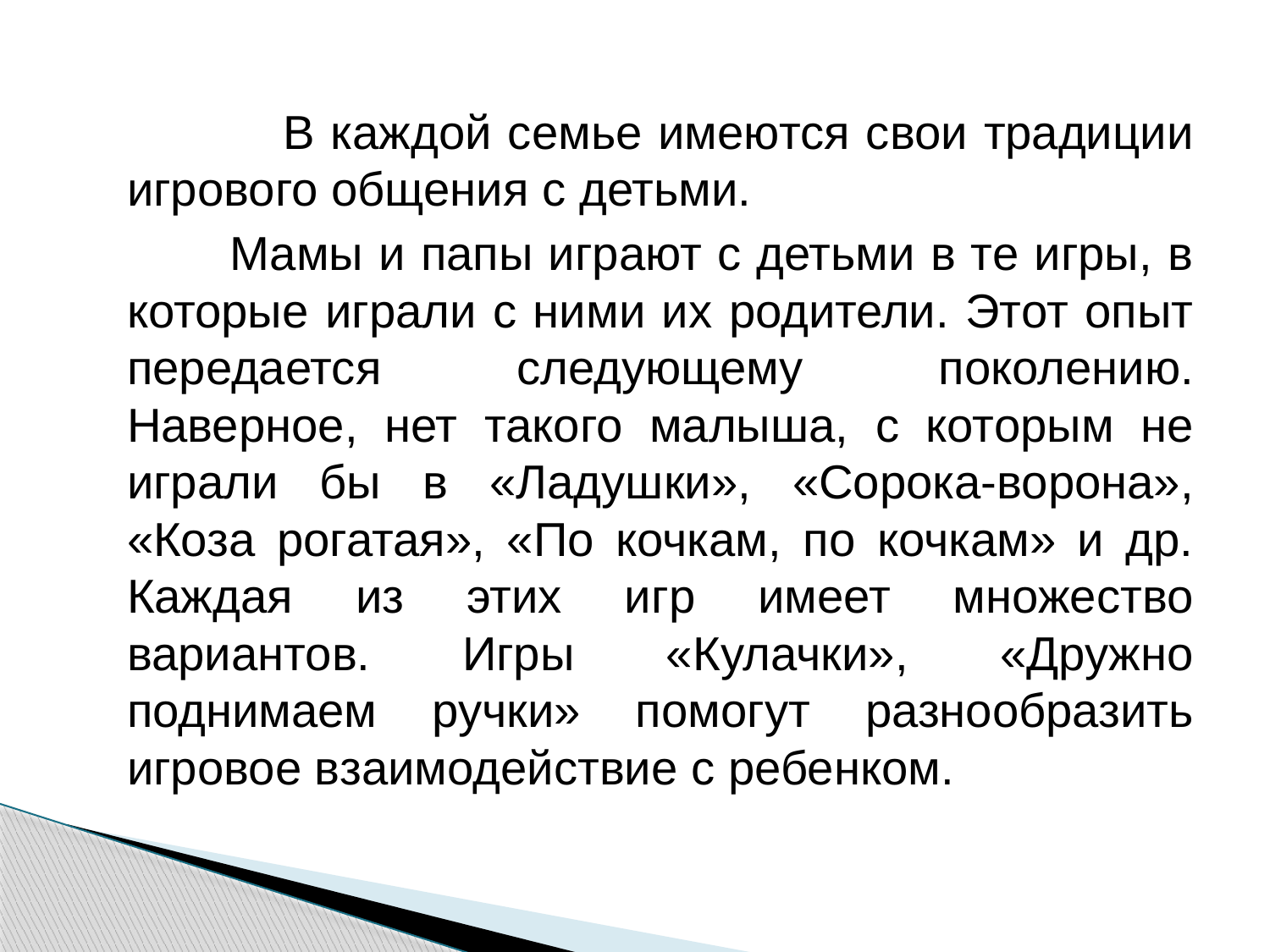

В каждой семье имеются свои традиции игрового общения с детьми.
         Мамы и папы играют с детьми в те игры, в которые играли с ними их родители. Этот опыт передается следующему поколению. Наверное, нет такого малыша, с которым не играли бы в «Ладушки», «Сорока-ворона», «Коза рогатая», «По кочкам, по кочкам» и др. Каждая из этих игр имеет множество вариантов. Игры «Кулачки», «Дружно поднимаем ручки» помогут разнообразить игровое взаимодействие с ребенком.